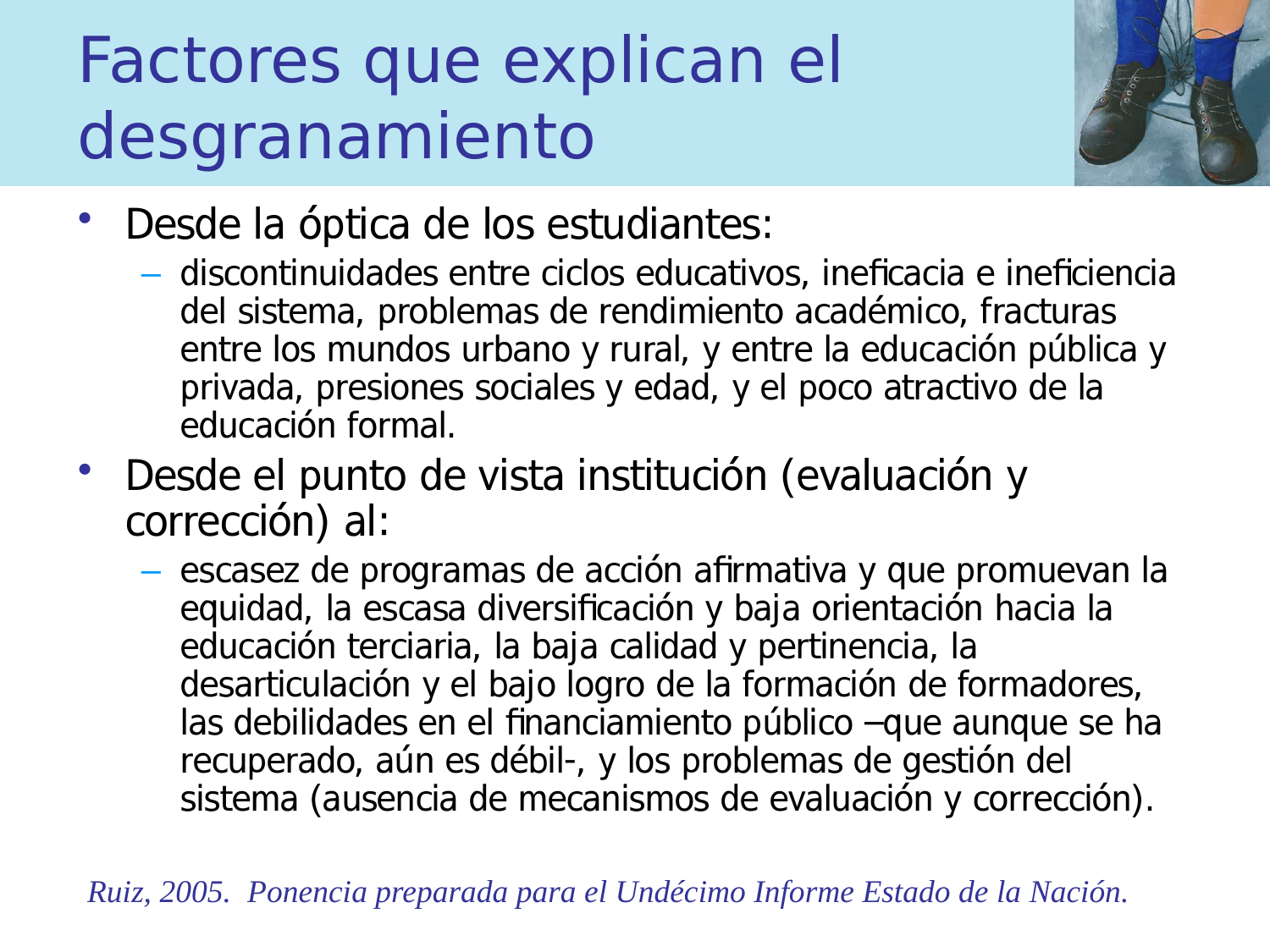

# Factores que explican el desgranamiento
Desde la óptica de los estudiantes:
discontinuidades entre ciclos educativos, ineficacia e ineficiencia del sistema, problemas de rendimiento académico, fracturas entre los mundos urbano y rural, y entre la educación pública y privada, presiones sociales y edad, y el poco atractivo de la educación formal.
Desde el punto de vista institución (evaluación y corrección) al:
escasez de programas de acción afirmativa y que promuevan la equidad, la escasa diversificación y baja orientación hacia la educación terciaria, la baja calidad y pertinencia, la desarticulación y el bajo logro de la formación de formadores, las debilidades en el financiamiento público –que aunque se ha recuperado, aún es débil-, y los problemas de gestión del sistema (ausencia de mecanismos de evaluación y corrección).
Ruiz, 2005.  Ponencia preparada para el Undécimo Informe Estado de la Nación.